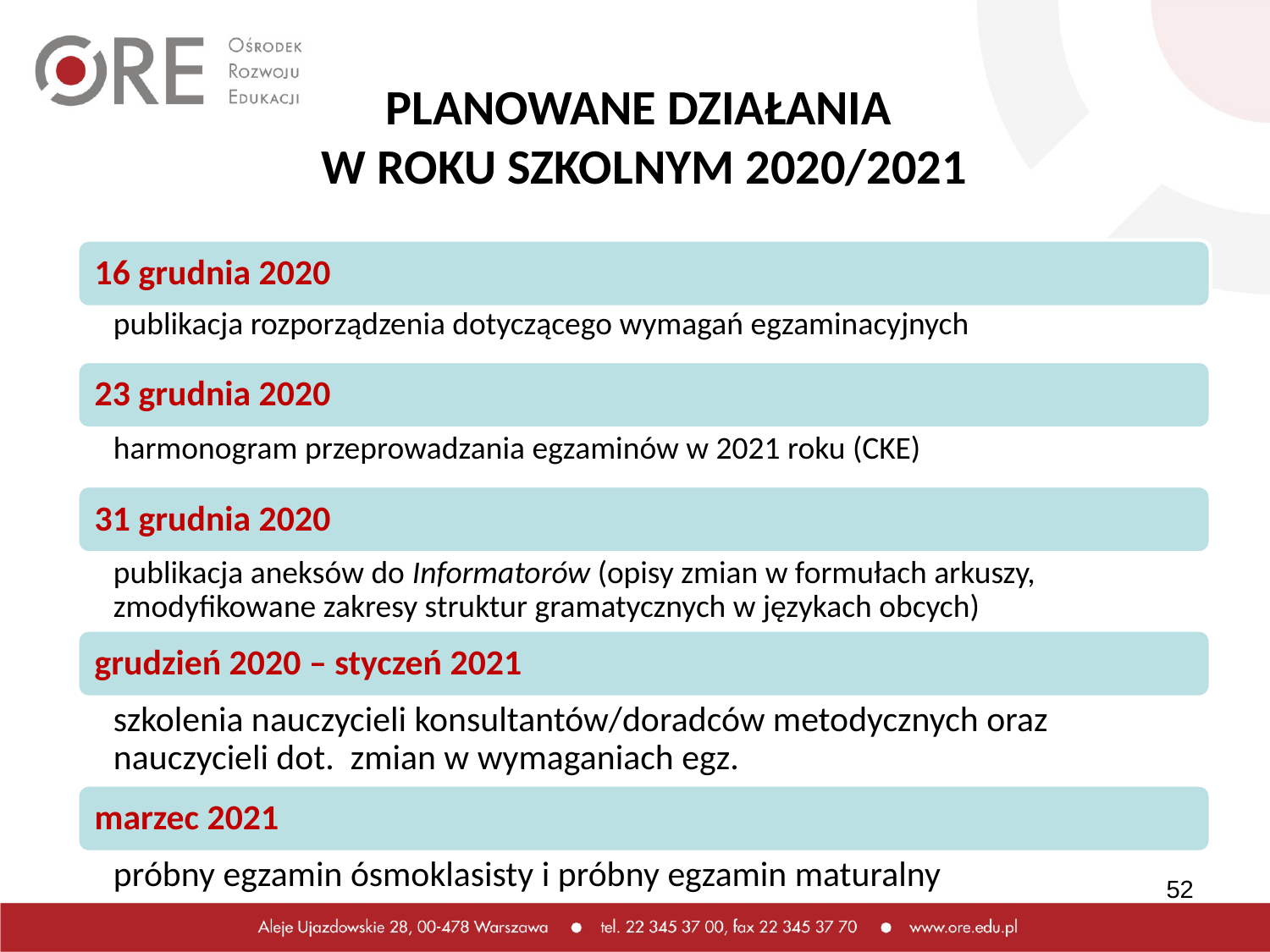

PLANOWANE DZIAŁANIA
W ROKU SZKOLNYM 2020/2021
16 grudnia 2020
publikacja rozporządzenia dotyczącego wymagań egzaminacyjnych
23 grudnia 2020
harmonogram przeprowadzania egzaminów w 2021 roku (CKE)
31 grudnia 2020
publikacja aneksów do Informatorów (opisy zmian w formułach arkuszy, zmodyfikowane zakresy struktur gramatycznych w językach obcych)
grudzień 2020 – styczeń 2021
szkolenia nauczycieli konsultantów/doradców metodycznych oraz nauczycieli dot.  zmian w wymaganiach egz.
marzec 2021
próbny egzamin ósmoklasisty i próbny egzamin maturalny
52